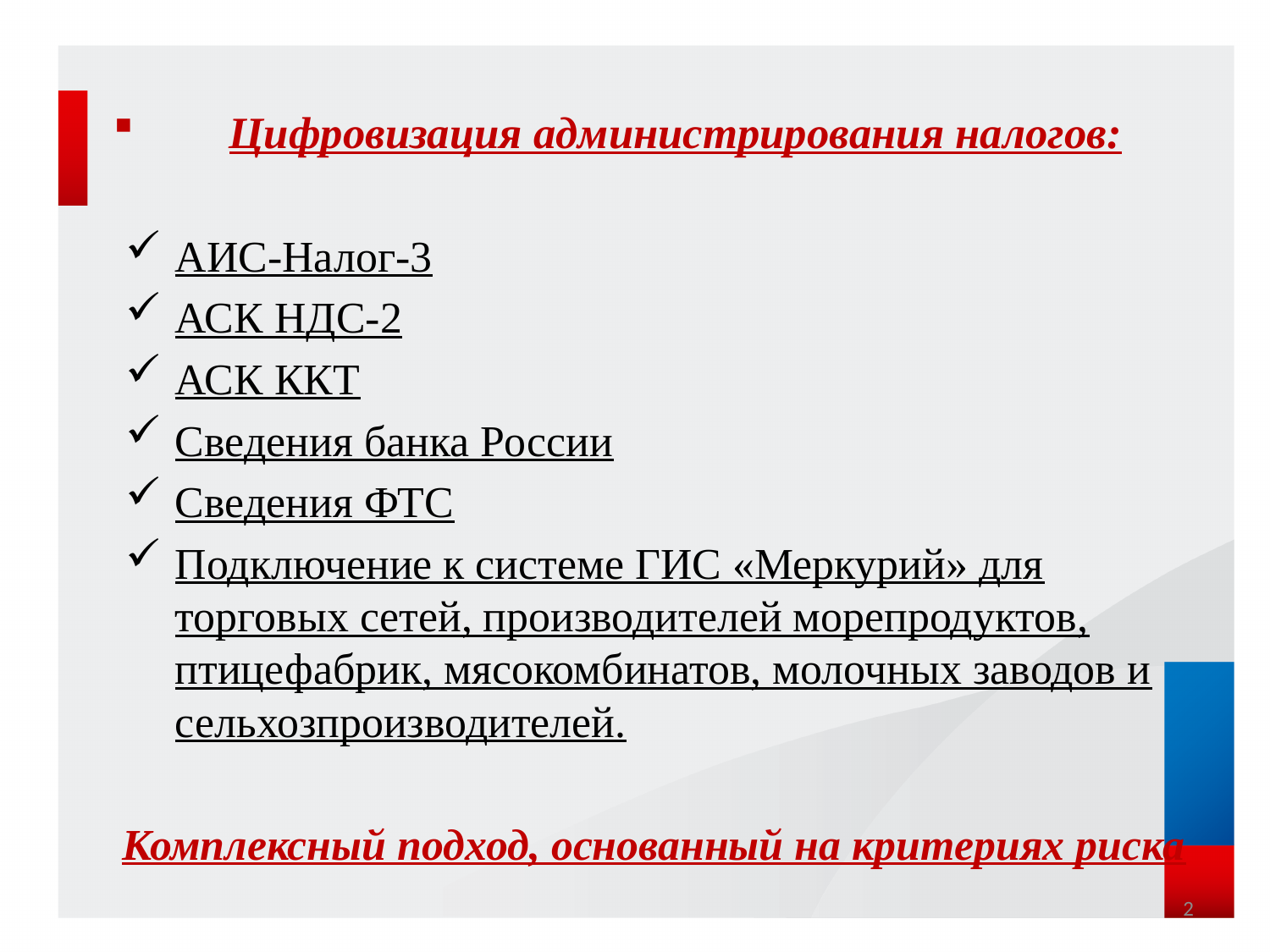

Цифровизация администрирования налогов:

АИС-Налог-3
АСК НДС-2
АСК ККТ
Сведения банка России
Сведения ФТС
Подключение к системе ГИС «Меркурий» для торговых сетей, производителей морепродуктов, птицефабрик, мясокомбинатов, молочных заводов и сельхозпроизводителей.

Комплексный подход, основанный на критериях риска
2